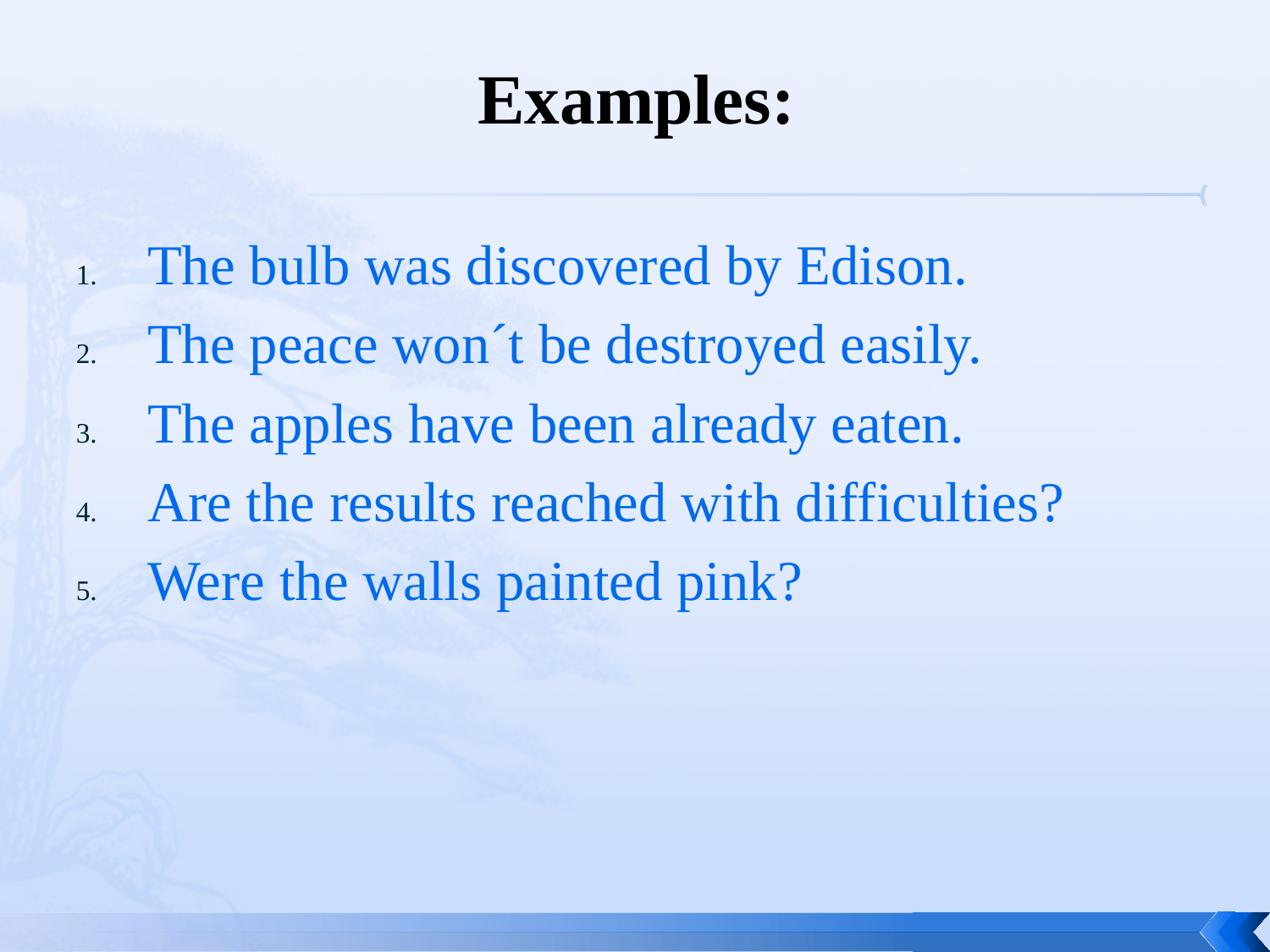

# Examples:
The bulb was discovered by Edison.
The peace won´t be destroyed easily.
The apples have been already eaten.
Are the results reached with difficulties?
Were the walls painted pink?